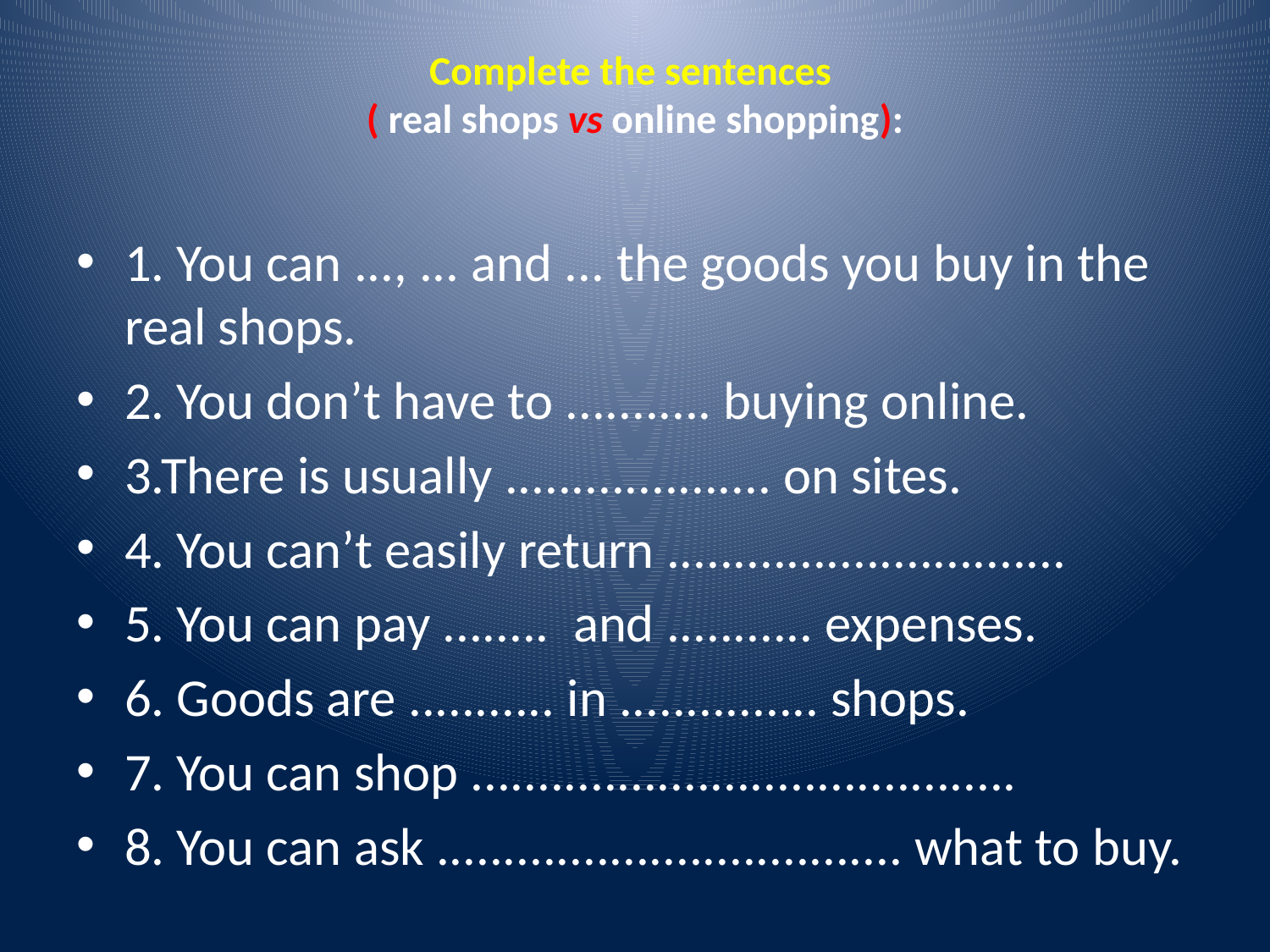

# Complete the sentences ( real shops vs online shopping):
1. You can ..., ... and ... the goods you buy in the real shops.
2. You don’t have to ........... buying online.
3.There is usually .................... on sites.
4. You can’t easily return ..............................
5. You can pay ........  and ........... expenses.
6. Goods are ........... in ............... shops.
7. You can shop .........................................
8. You can ask ................................... what to buy.